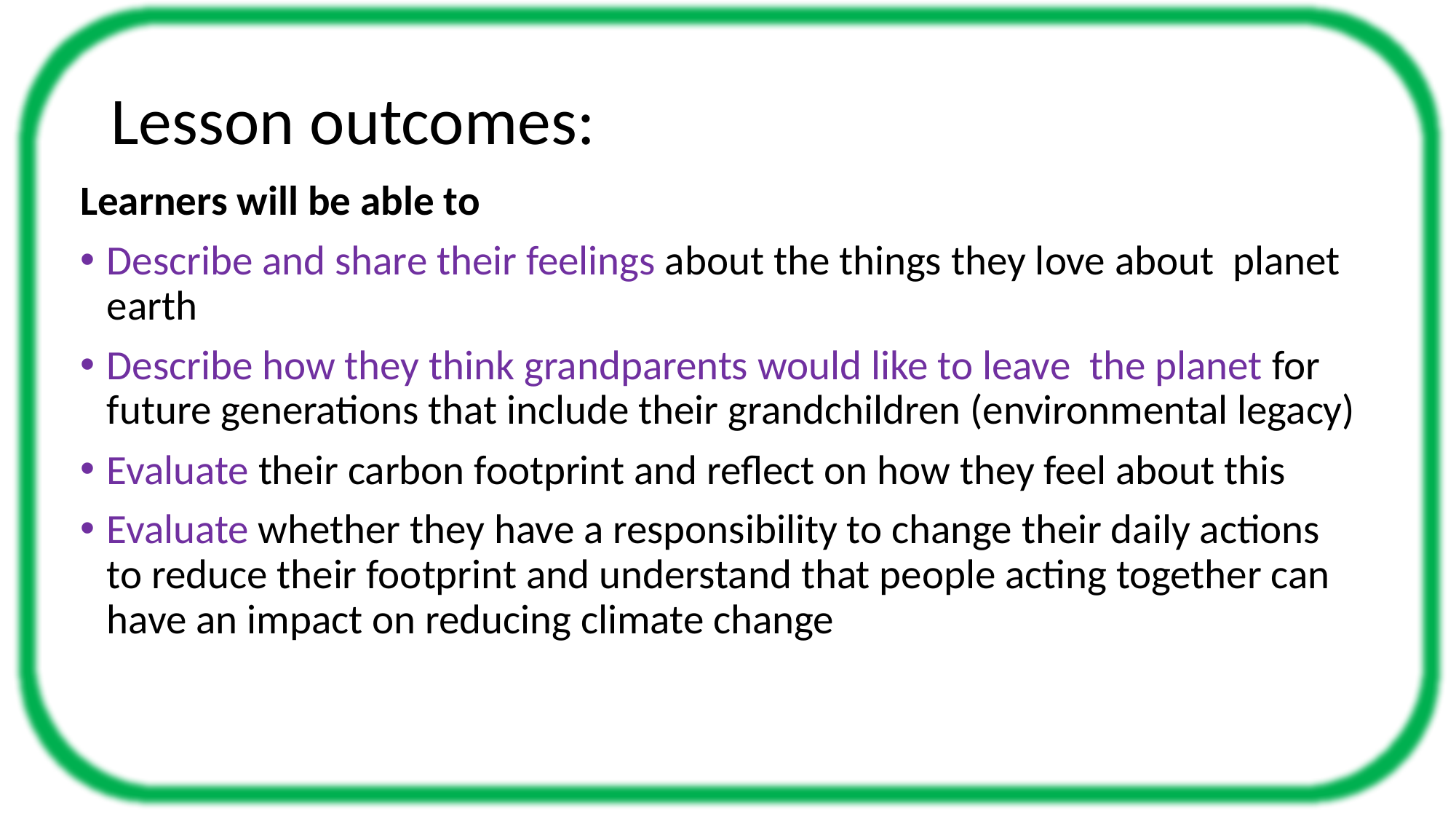

# Lesson outcomes:
Learners will be able to
Describe and share their feelings about the things they love about  planet earth
Describe how they think grandparents would like to leave  the planet for future generations that include their grandchildren (environmental legacy)
Evaluate their carbon footprint and reflect on how they feel about this
Evaluate whether they have a responsibility to change their daily actions to reduce their footprint and understand that people acting together can have an impact on reducing climate change